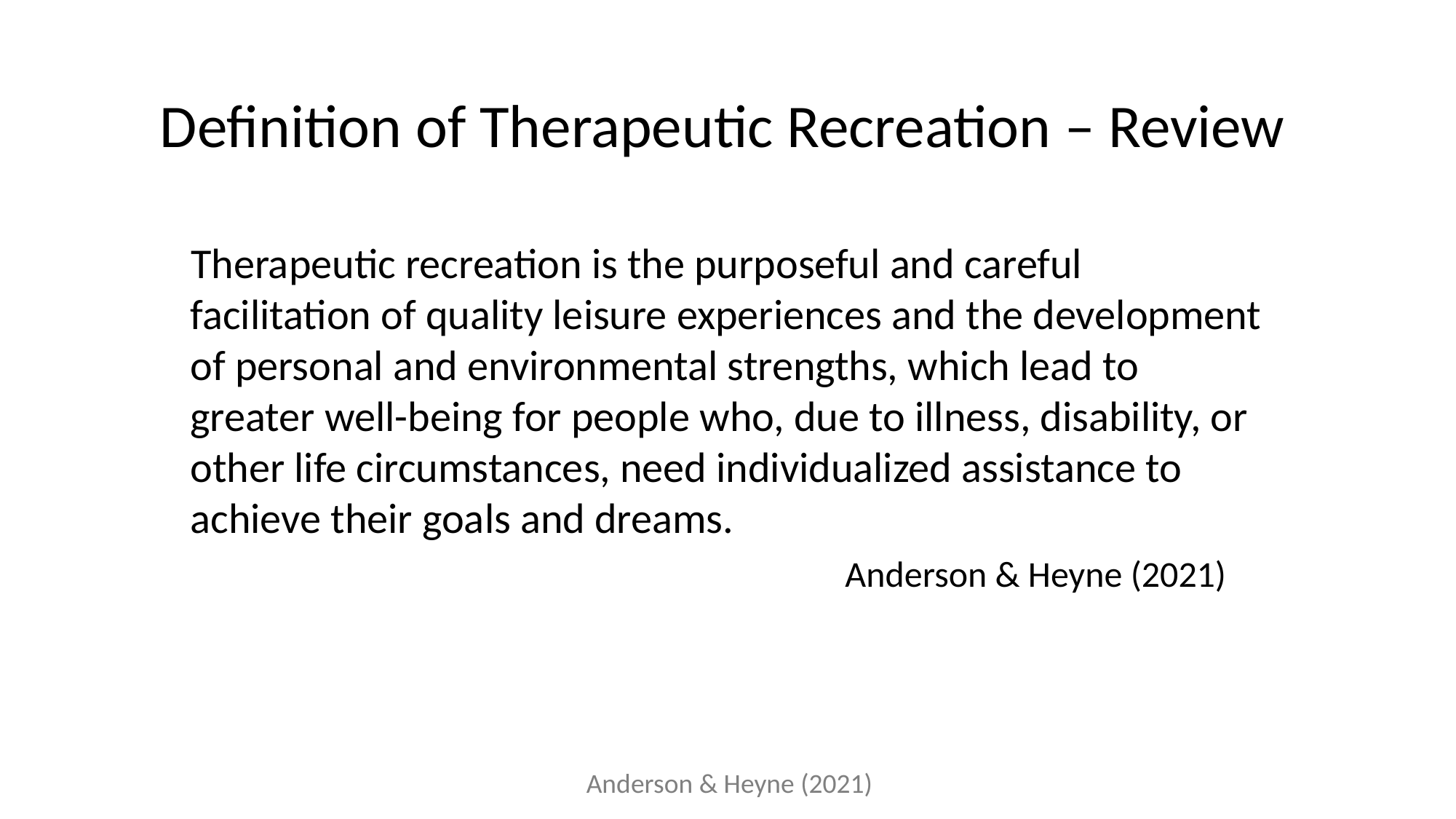

# Definition of Therapeutic Recreation – Review
Therapeutic recreation is the purposeful and careful facilitation of quality leisure experiences and the development of personal and environmental strengths, which lead to greater well-being for people who, due to illness, disability, or other life circumstances, need individualized assistance to achieve their goals and dreams.
						Anderson & Heyne (2021)
Anderson & Heyne (2021)